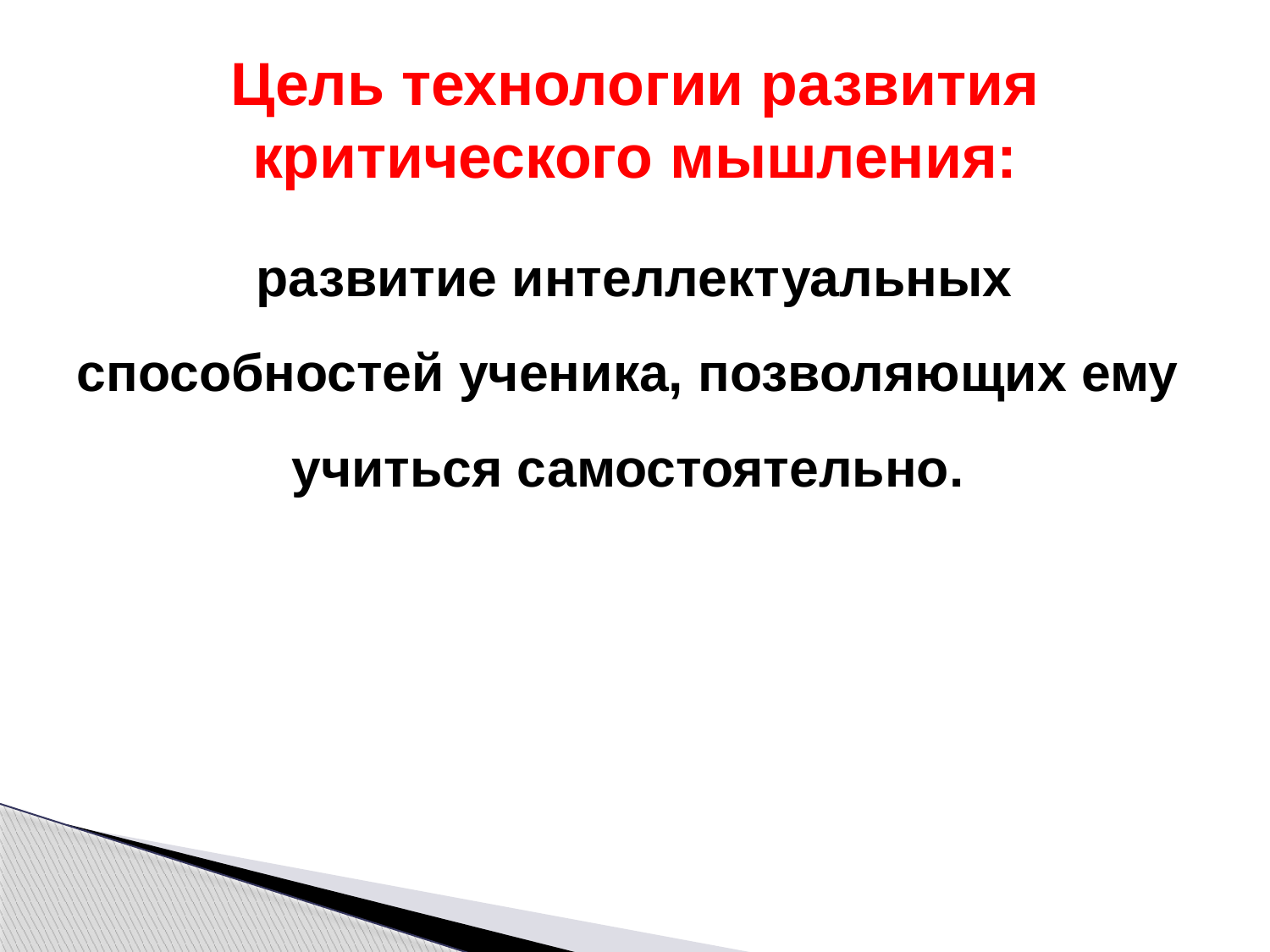

# Цель технологии развития критического мышления:
 развитие интеллектуальных способностей ученика, позволяющих ему учиться самостоятельно.